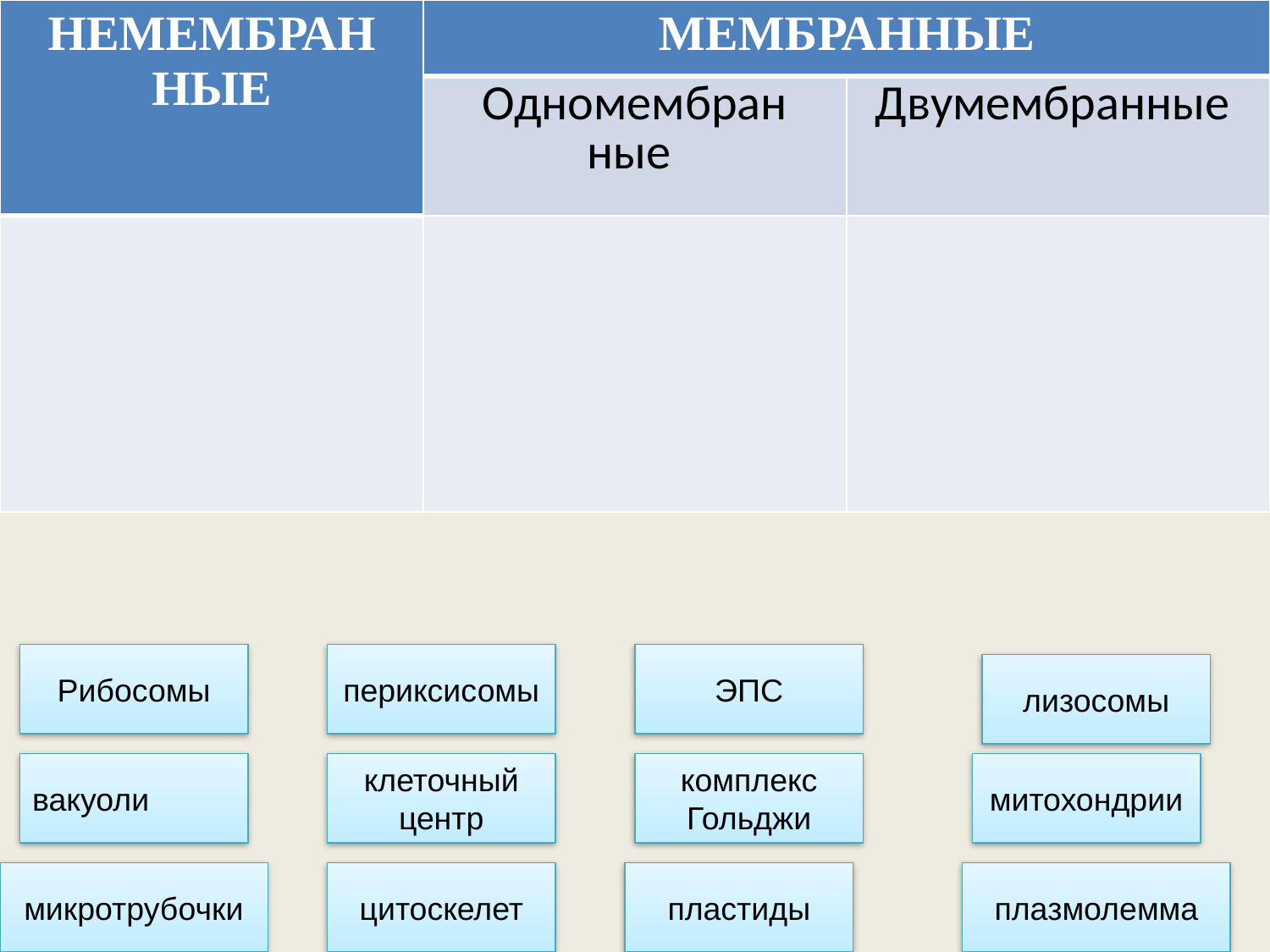

| НЕМЕМБРАН НЫЕ | МЕМБРАННЫЕ |  |
| --- | --- | --- |
|  | Одномембран ные | Двумембранные |
|  |  |  |
Рибосомы
периксисомы
ЭПС
лизосомы
вакуоли
клеточный центр
комплекс Гольджи
митохондрии
микротрубочки
цитоскелет
пластиды
плазмолемма